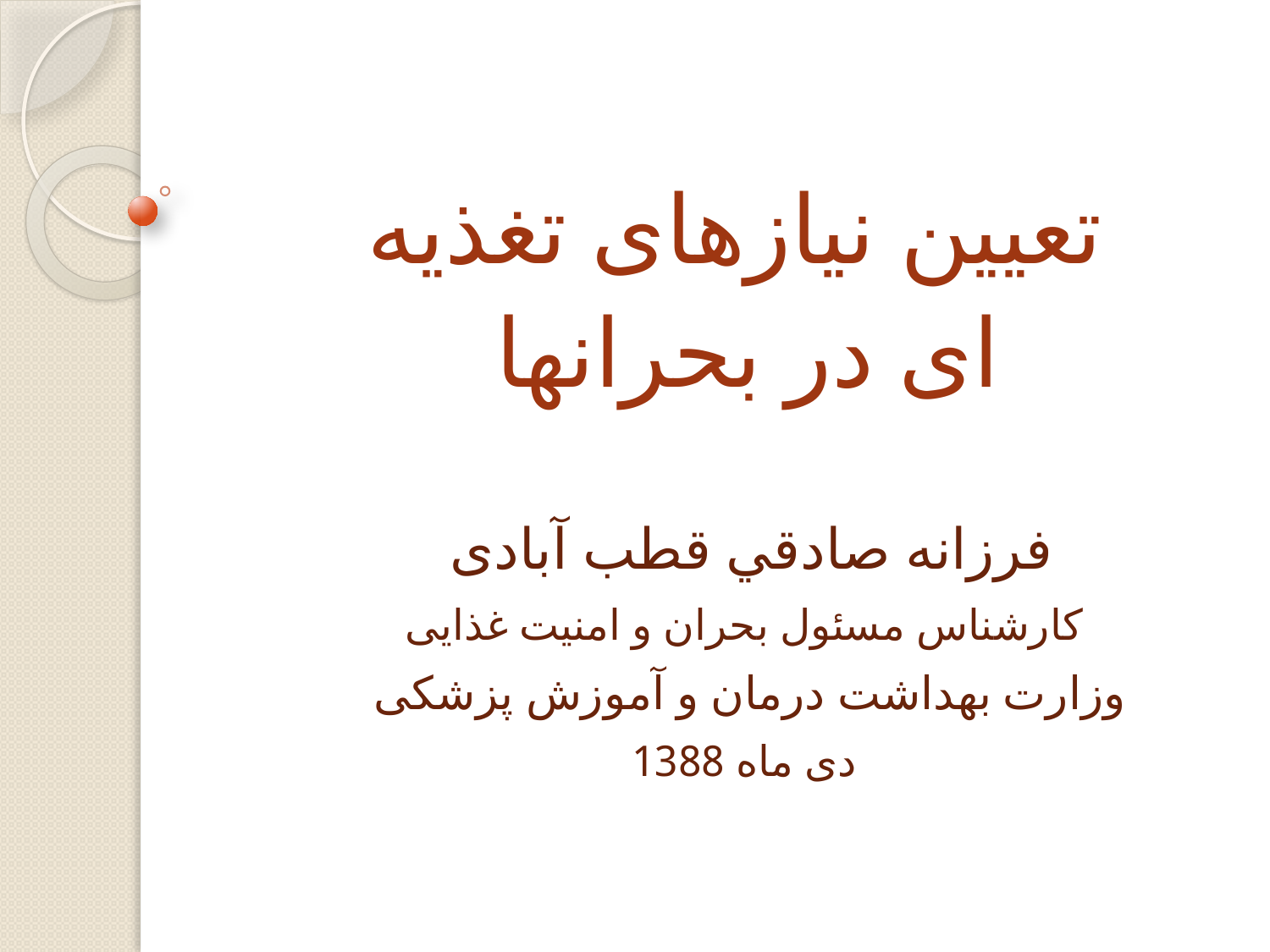

# تعیین نیازهای تغذیه ای در بحرانها
فرزانه صادقي قطب آبادی
كارشناس مسئول بحران و امنیت غذایی
وزارت بهداشت درمان و آموزش پزشکی
دی ماه 1388